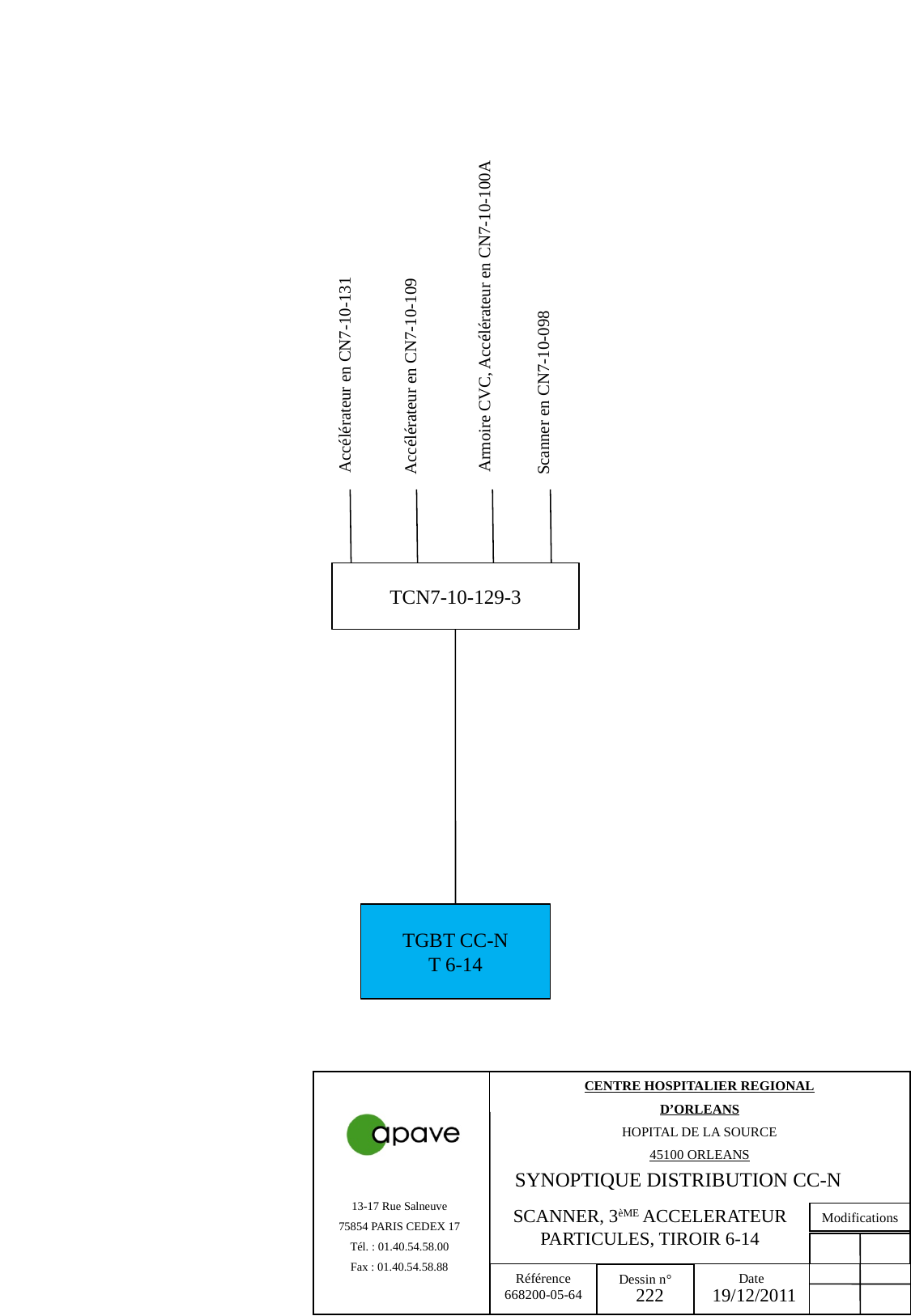

Armoire CVC, Accélérateur en CN7-10-100A
Accélérateur en CN7-10-131
Accélérateur en CN7-10-109
Scanner en CN7-10-098
TCN7-10-129-3
TGBT CC-N
T 6-14
SYNOPTIQUE DISTRIBUTION CC-N
SCANNER, 3èME ACCELERATEUR PARTICULES, TIROIR 6-14
222
19/12/2011